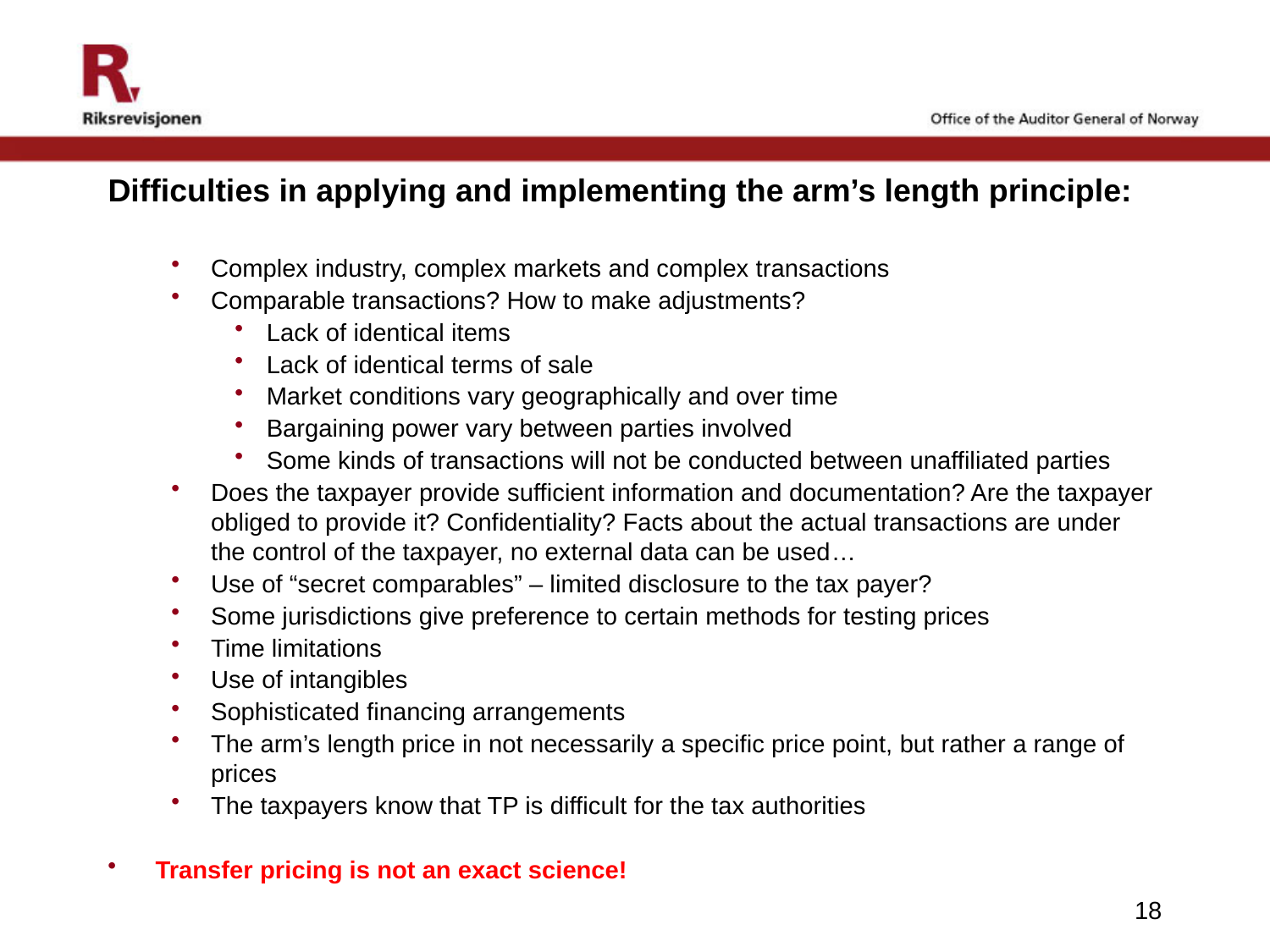

# Difficulties in applying and implementing the arm’s length principle:
Complex industry, complex markets and complex transactions
Comparable transactions? How to make adjustments?
Lack of identical items
Lack of identical terms of sale
Market conditions vary geographically and over time
Bargaining power vary between parties involved
Some kinds of transactions will not be conducted between unaffiliated parties
Does the taxpayer provide sufficient information and documentation? Are the taxpayer obliged to provide it? Confidentiality? Facts about the actual transactions are under the control of the taxpayer, no external data can be used…
Use of “secret comparables” – limited disclosure to the tax payer?
Some jurisdictions give preference to certain methods for testing prices
Time limitations
Use of intangibles
Sophisticated financing arrangements
The arm’s length price in not necessarily a specific price point, but rather a range of prices
The taxpayers know that TP is difficult for the tax authorities

Transfer pricing is not an exact science!

18